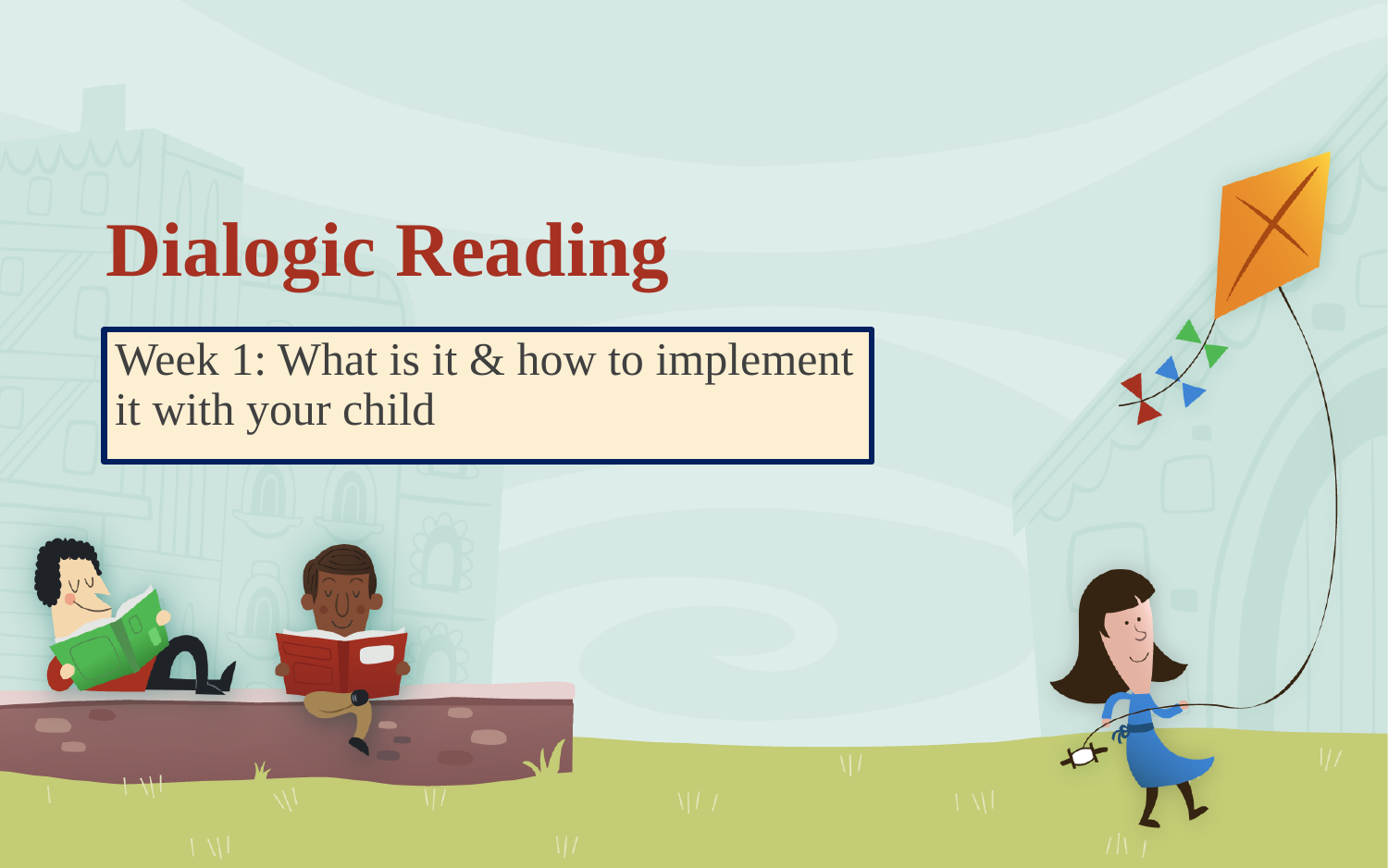

# Dialogic Reading
Week 1: What is it & how to implement it with your child